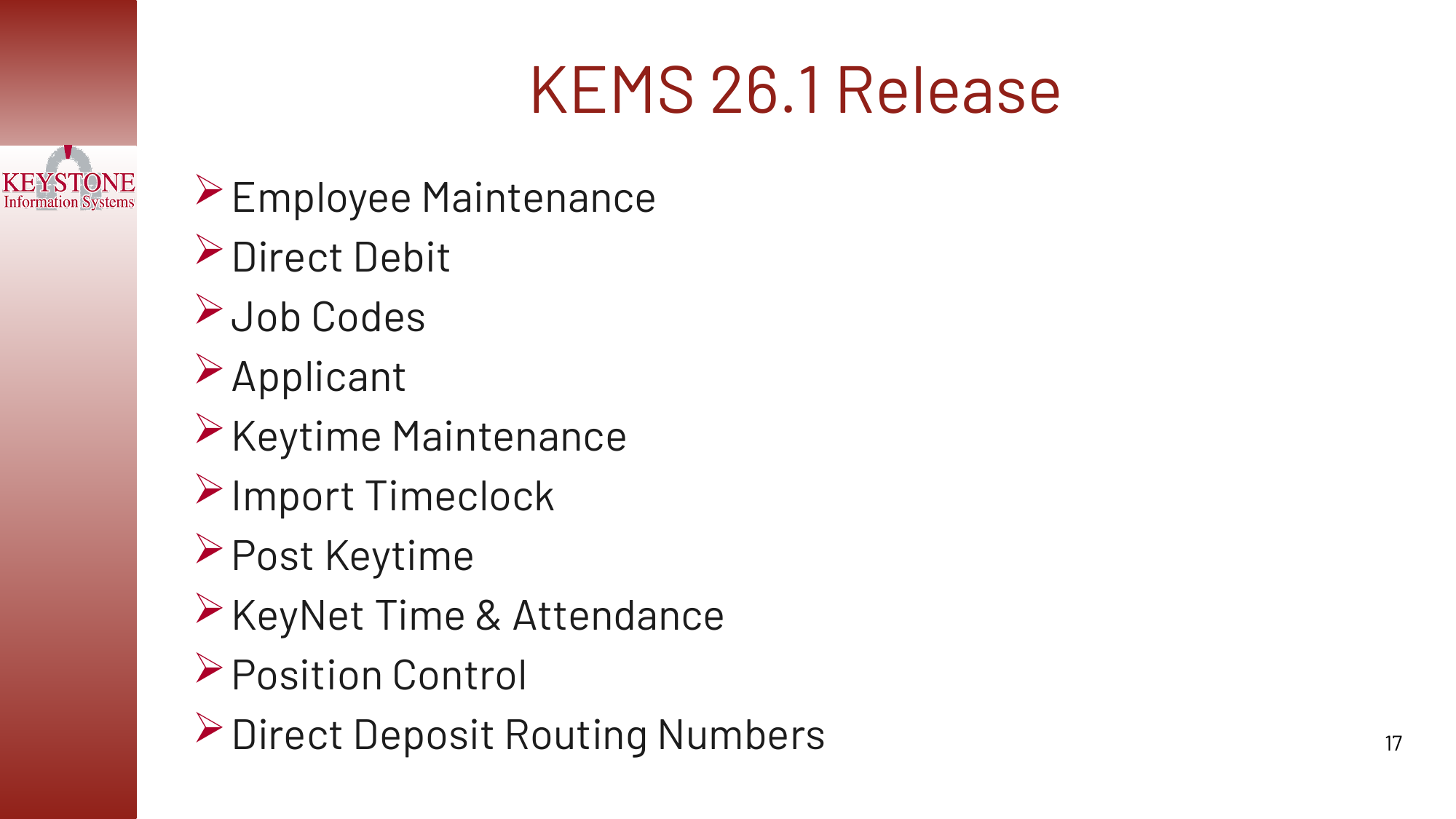

KEMS 26.1 Release
Employee Maintenance
Direct Debit
Job Codes
Applicant
Keytime Maintenance
Import Timeclock
Post Keytime
KeyNet Time & Attendance
Position Control
Direct Deposit Routing Numbers

17